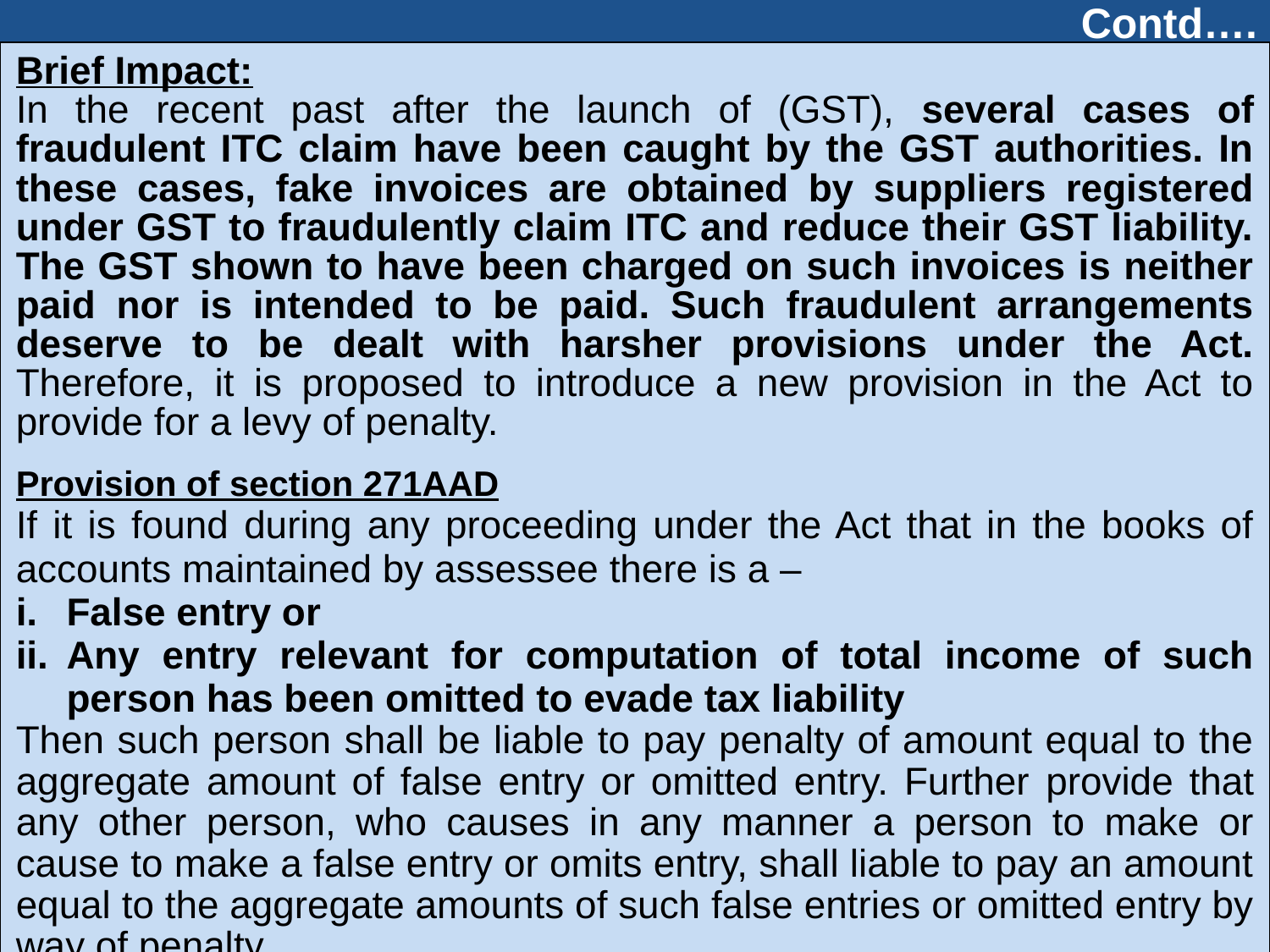

# Contd….
| Brief Impact: In the recent past after the launch of (GST), several cases of fraudulent ITC claim have been caught by the GST authorities. In these cases, fake invoices are obtained by suppliers registered under GST to fraudulently claim ITC and reduce their GST liability. The GST shown to have been charged on such invoices is neither paid nor is intended to be paid. Such fraudulent arrangements deserve to be dealt with harsher provisions under the Act. Therefore, it is proposed to introduce a new provision in the Act to provide for a levy of penalty. Provision of section 271AAD If it is found during any proceeding under the Act that in the books of accounts maintained by assessee there is a – False entry or Any entry relevant for computation of total income of such person has been omitted to evade tax liability Then such person shall be liable to pay penalty of amount equal to the aggregate amount of false entry or omitted entry. Further provide that any other person, who causes in any manner a person to make or cause to make a false entry or omits entry, shall liable to pay an amount equal to the aggregate amounts of such false entries or omitted entry by way of penalty. |
| --- |
156